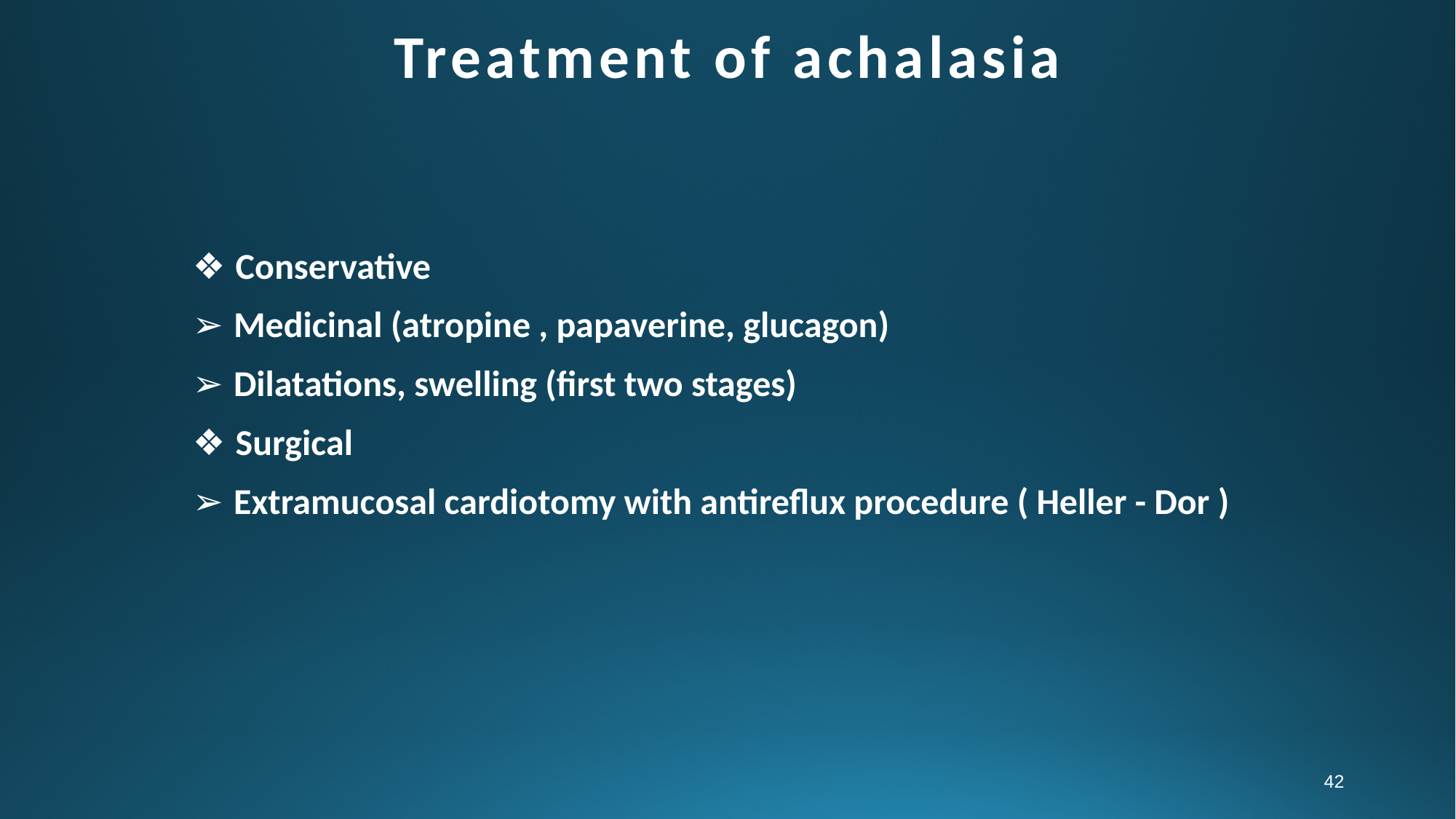

# Treatment of achalasia
❖ Conservative
➢ Medicinal (atropine , papaverine, glucagon)
➢ Dilatations, swelling (first two stages)
❖ Surgical
➢ Extramucosal cardiotomy with antireflux procedure ( Heller - Dor )
42